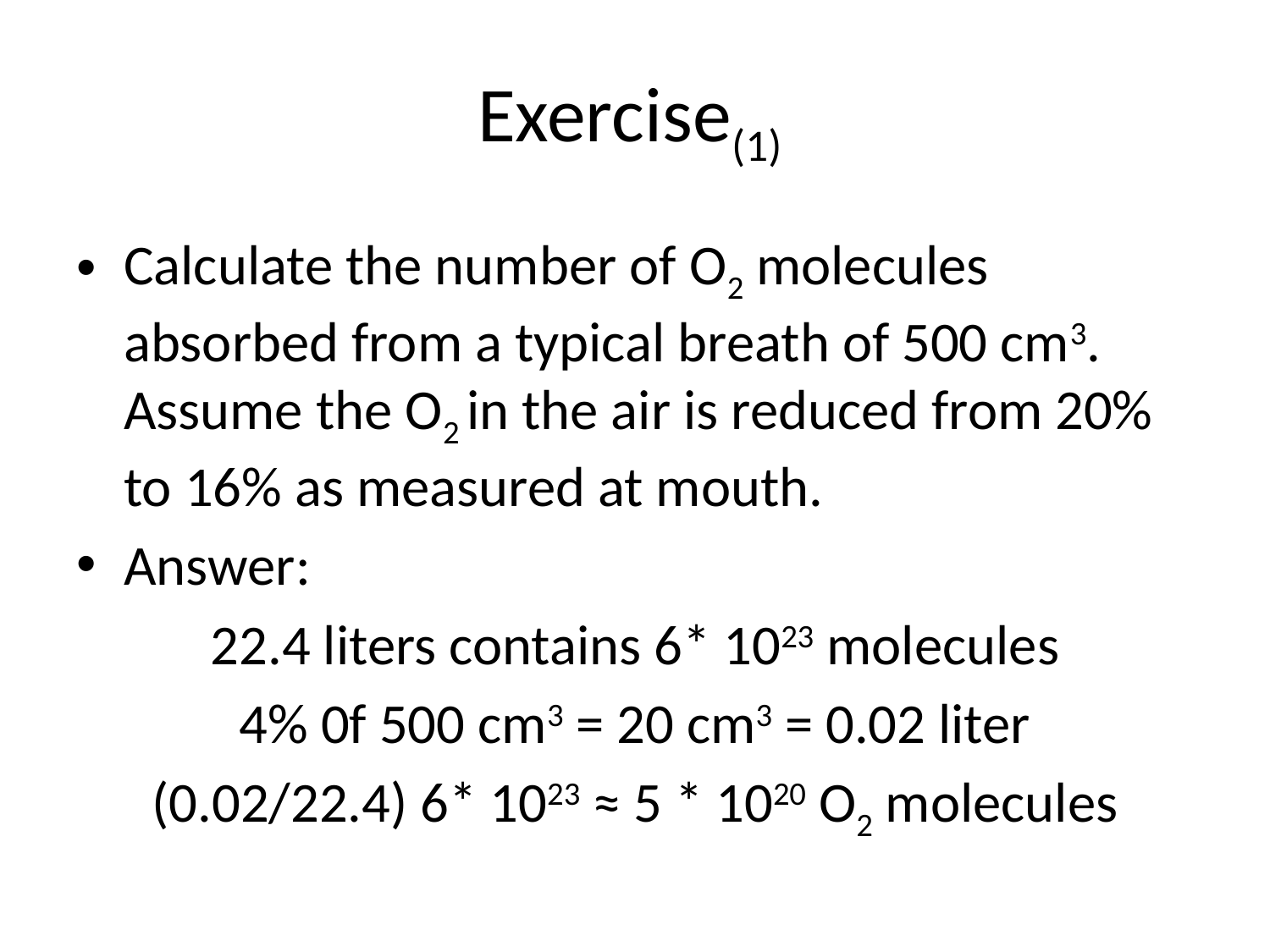

# Exercise(1)
Calculate the number of O2 molecules absorbed from a typical breath of 500 cm3. Assume the O2 in the air is reduced from 20% to 16% as measured at mouth.
Answer:
22.4 liters contains 6* 1023 molecules
4% 0f 500 cm3 = 20 cm3 = 0.02 liter
(0.02/22.4) 6* 1023 ≈ 5 * 1020 O2 molecules